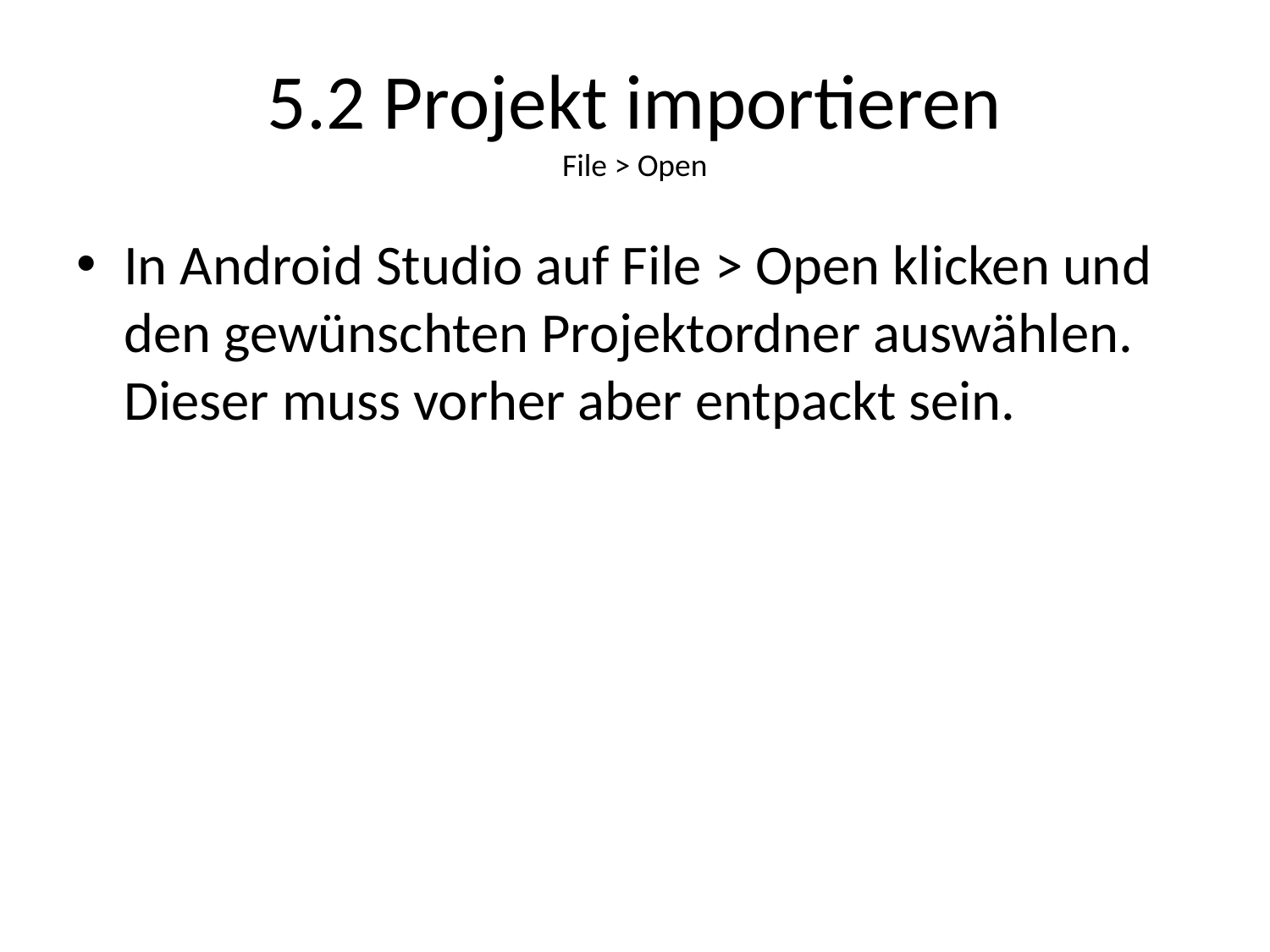

# 5.2 Projekt importieren File > Open
In Android Studio auf File > Open klicken und den gewünschten Projektordner auswählen. Dieser muss vorher aber entpackt sein.